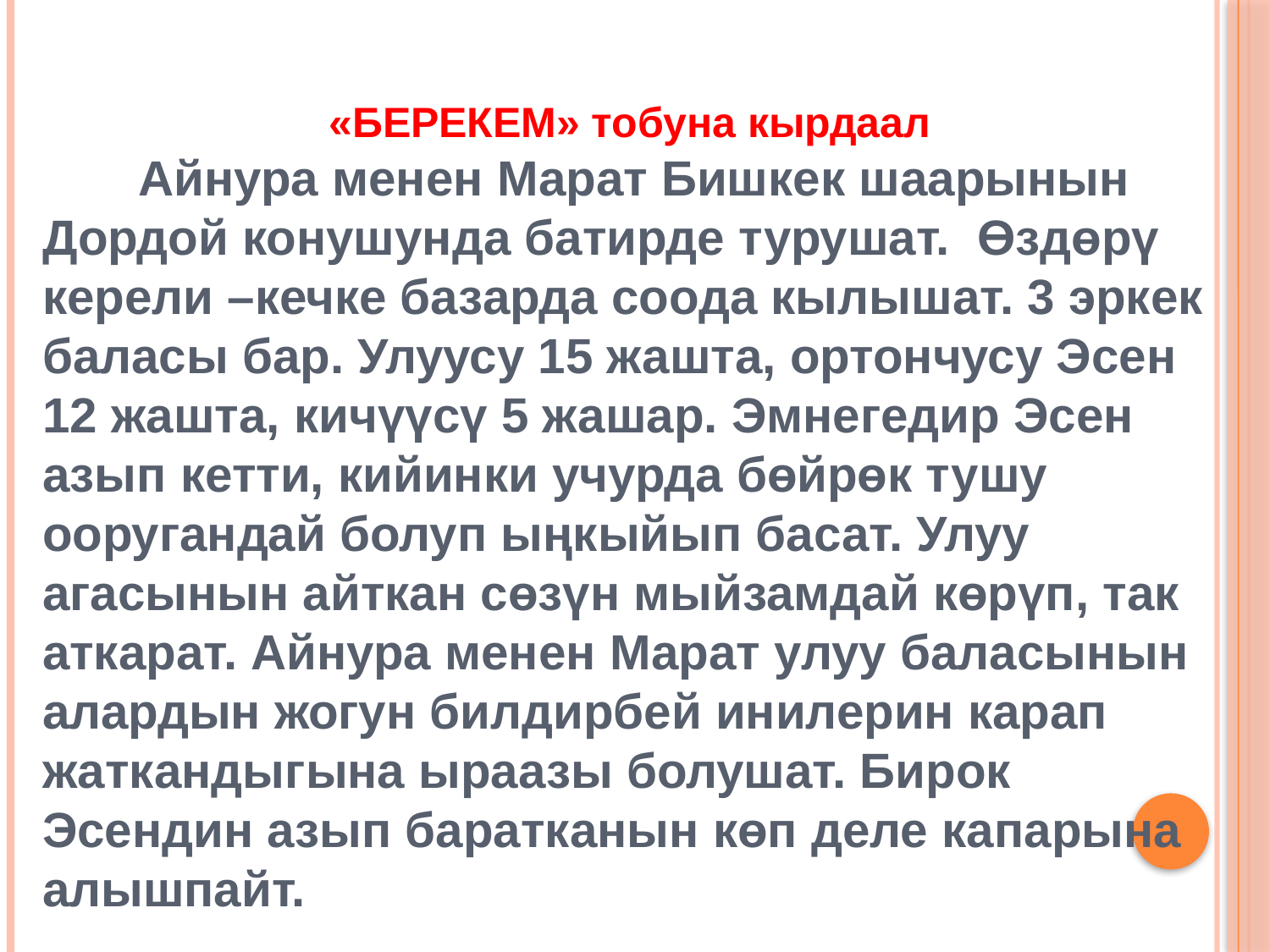

«БЕРЕКЕМ» тобуна кырдаал
       Айнура менен Марат Бишкек шаарынын Дордой конушунда батирде турушат.  Өздөрү керели –кечке базарда соода кылышат. 3 эркек баласы бар. Улуусу 15 жашта, ортончусу Эсен 12 жашта, кичүүсү 5 жашар. Эмнегедир Эсен азып кетти, кийинки учурда бөйрөк тушу ооругандай болуп ыңкыйып басат. Улуу агасынын айткан сөзүн мыйзамдай көрүп, так аткарат. Айнура менен Марат улуу баласынын алардын жогун билдирбей инилерин карап жаткандыгына ыраазы болушат. Бирок Эсендин азып баратканын көп деле капарына алышпайт.
#